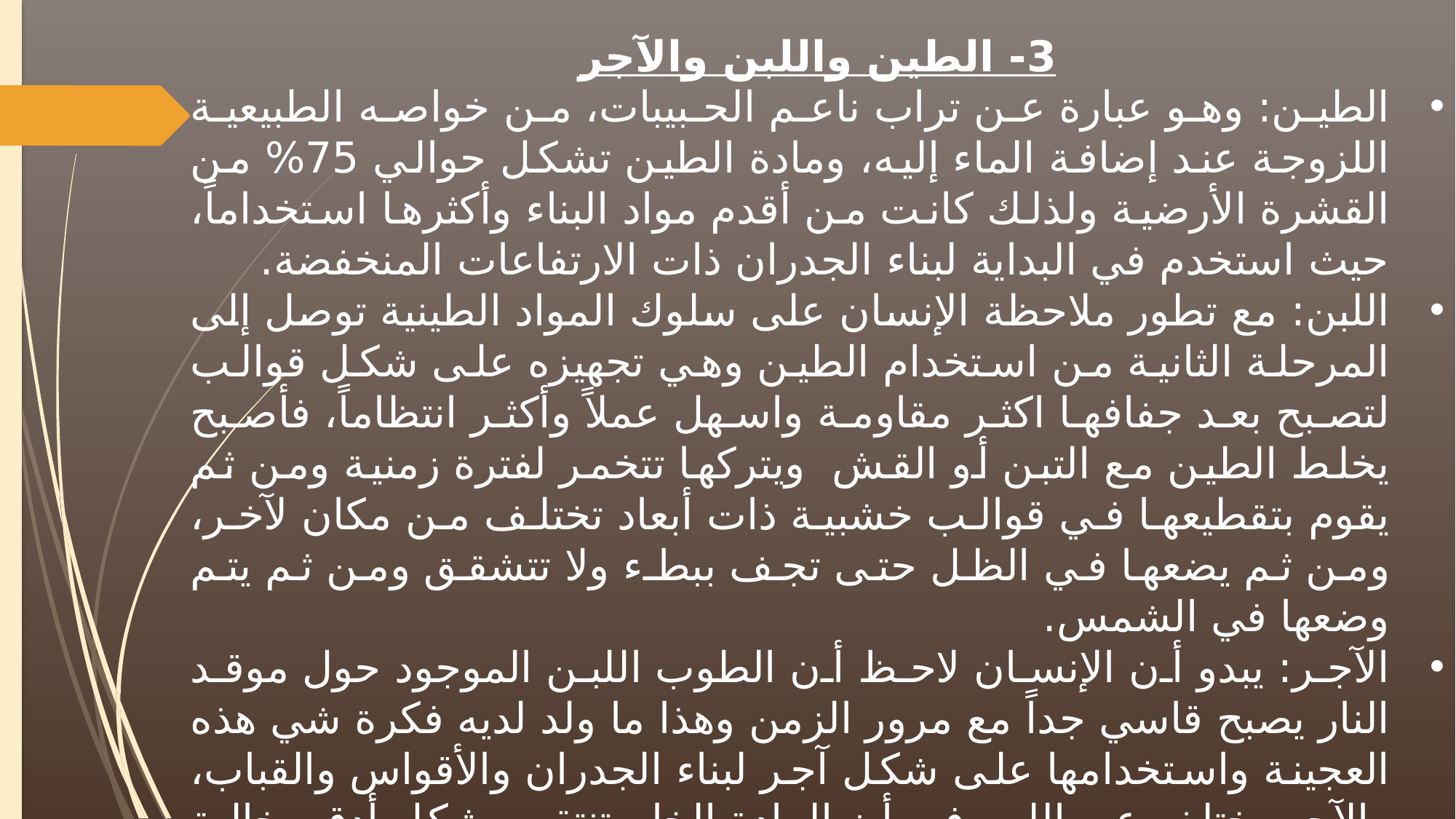

3- الطين واللبن والآجر
الطين: وهو عبارة عن تراب ناعم الحبيبات، من خواصه الطبيعية اللزوجة عند إضافة الماء إليه، ومادة الطين تشكل حوالي 75% من القشرة الأرضية ولذلك كانت من أقدم مواد البناء وأكثرها استخداماً، حيث استخدم في البداية لبناء الجدران ذات الارتفاعات المنخفضة.
اللبن: مع تطور ملاحظة الإنسان على سلوك المواد الطينية توصل إلى المرحلة الثانية من استخدام الطين وهي تجهيزه على شكل قوالب لتصبح بعد جفافها اكثر مقاومة واسهل عملاً وأكثر انتظاماً، فأصبح يخلط الطين مع التبن أو القش  ويتركها تتخمر لفترة زمنية ومن ثم يقوم بتقطيعها في قوالب خشبية ذات أبعاد تختلف من مكان لآخر، ومن ثم يضعها في الظل حتى تجف ببطء ولا تتشقق ومن ثم يتم وضعها في الشمس.
الآجر: يبدو أن الإنسان لاحظ أن الطوب اللبن الموجود حول موقد النار يصبح قاسي جداً مع مرور الزمن وهذا ما ولد لديه فكرة شي هذه العجينة واستخدامها على شكل آجر لبناء الجدران والأقواس والقباب، والآجر يختلف عن اللبن في أن المادة الخام تنتقى بشكل أدق وخالية من الشوائب ولا يضاف لها القش ثم تخضع لنفس مراحل صناعة الطوب اللبن بالإضافة إلى الشي.